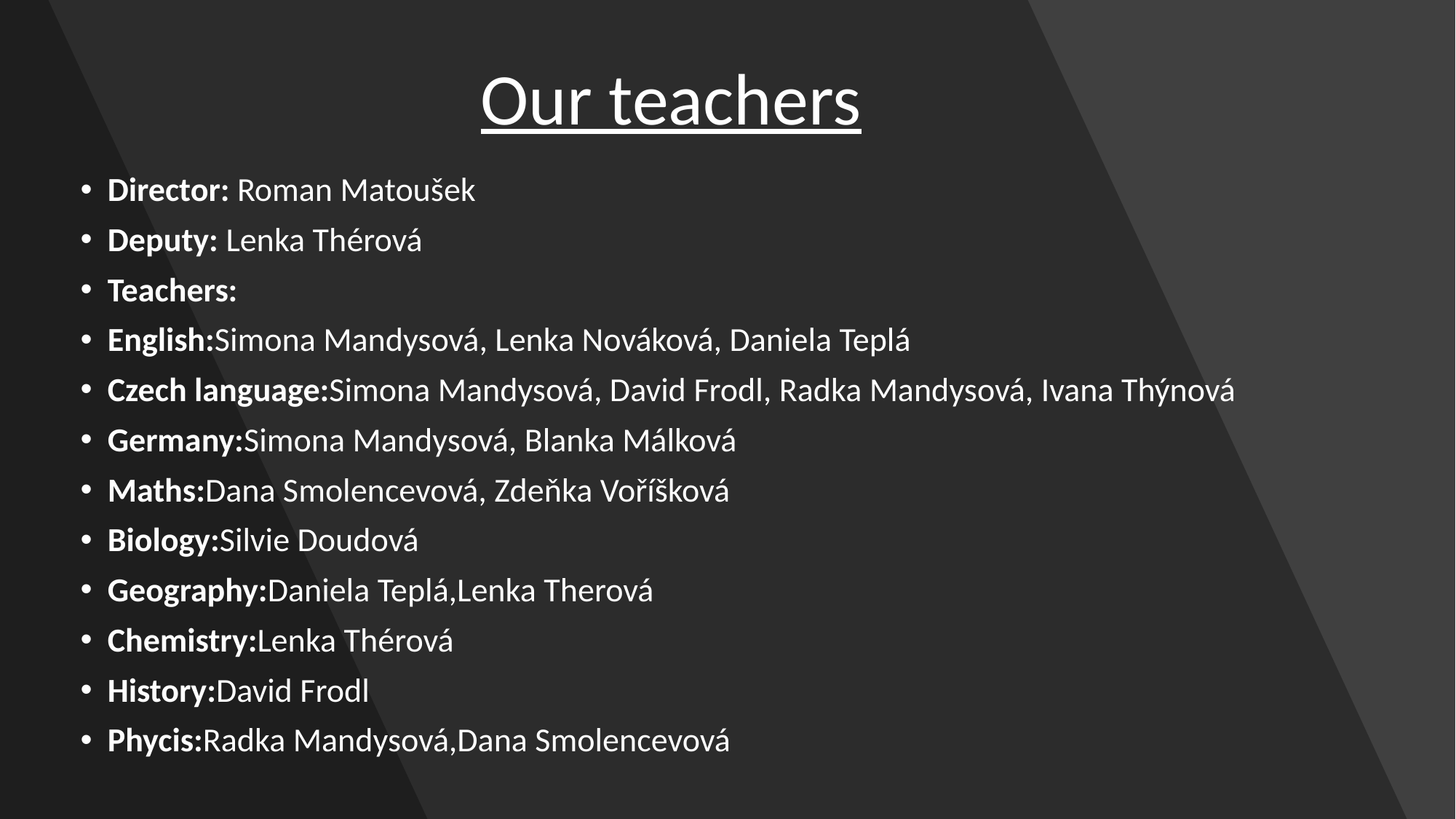

# Our teachers
Director: Roman Matoušek
Deputy: Lenka Thérová
Teachers:
English:Simona Mandysová, Lenka Nováková, Daniela Teplá
Czech language:Simona Mandysová, David Frodl, Radka Mandysová, Ivana Thýnová
Germany:Simona Mandysová, Blanka Málková
Maths:Dana Smolencevová, Zdeňka Voříšková
Biology:Silvie Doudová
Geography:Daniela Teplá,Lenka Therová
Chemistry:Lenka Thérová
History:David Frodl
Phycis:Radka Mandysová,Dana Smolencevová